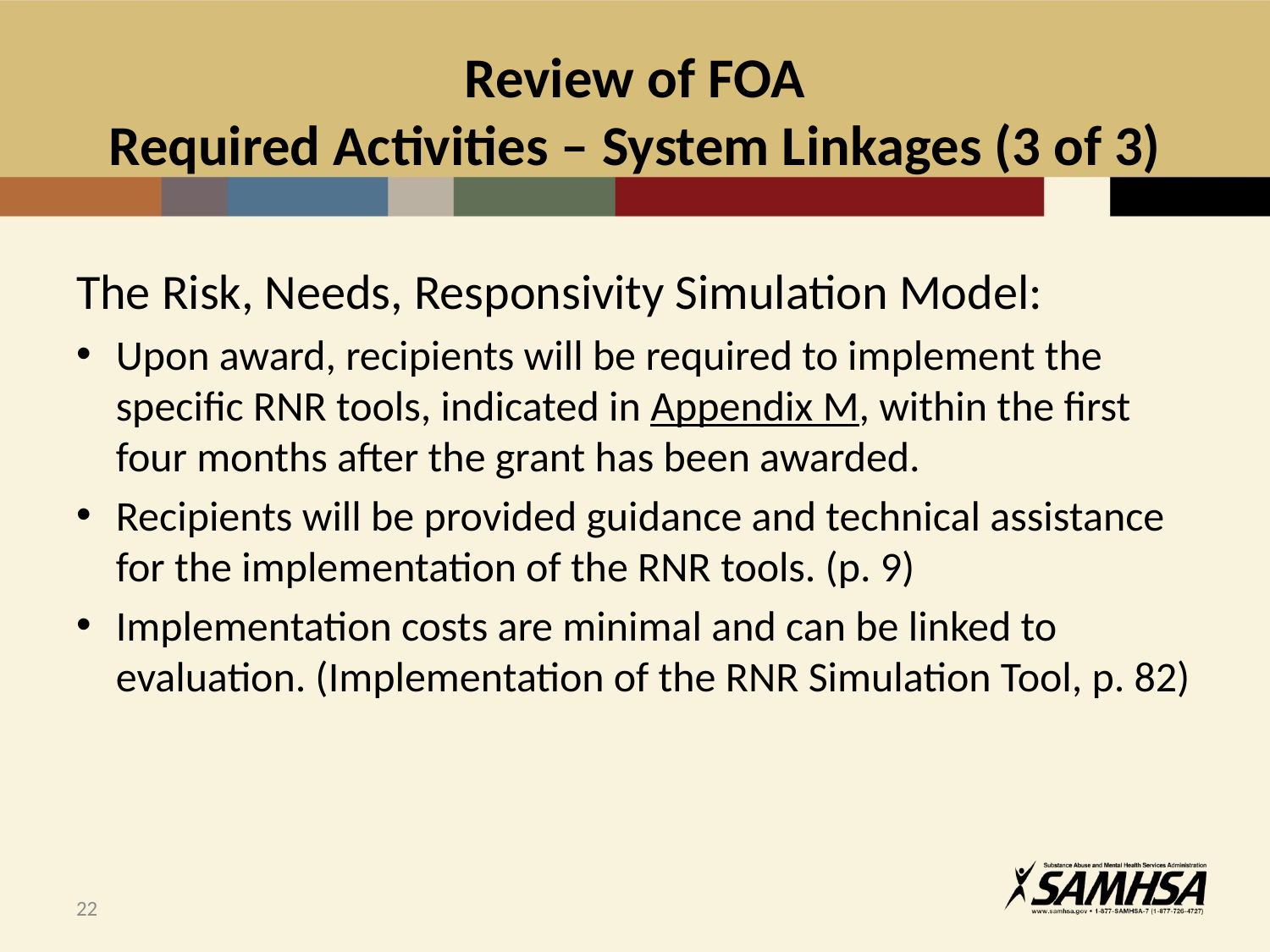

# Review of FOA Required Activities – System Linkages (3 of 3)
The Risk, Needs, Responsivity Simulation Model:
Upon award, recipients will be required to implement the specific RNR tools, indicated in Appendix M, within the first four months after the grant has been awarded.
Recipients will be provided guidance and technical assistance for the implementation of the RNR tools. (p. 9)
Implementation costs are minimal and can be linked to evaluation. (Implementation of the RNR Simulation Tool, p. 82)

22